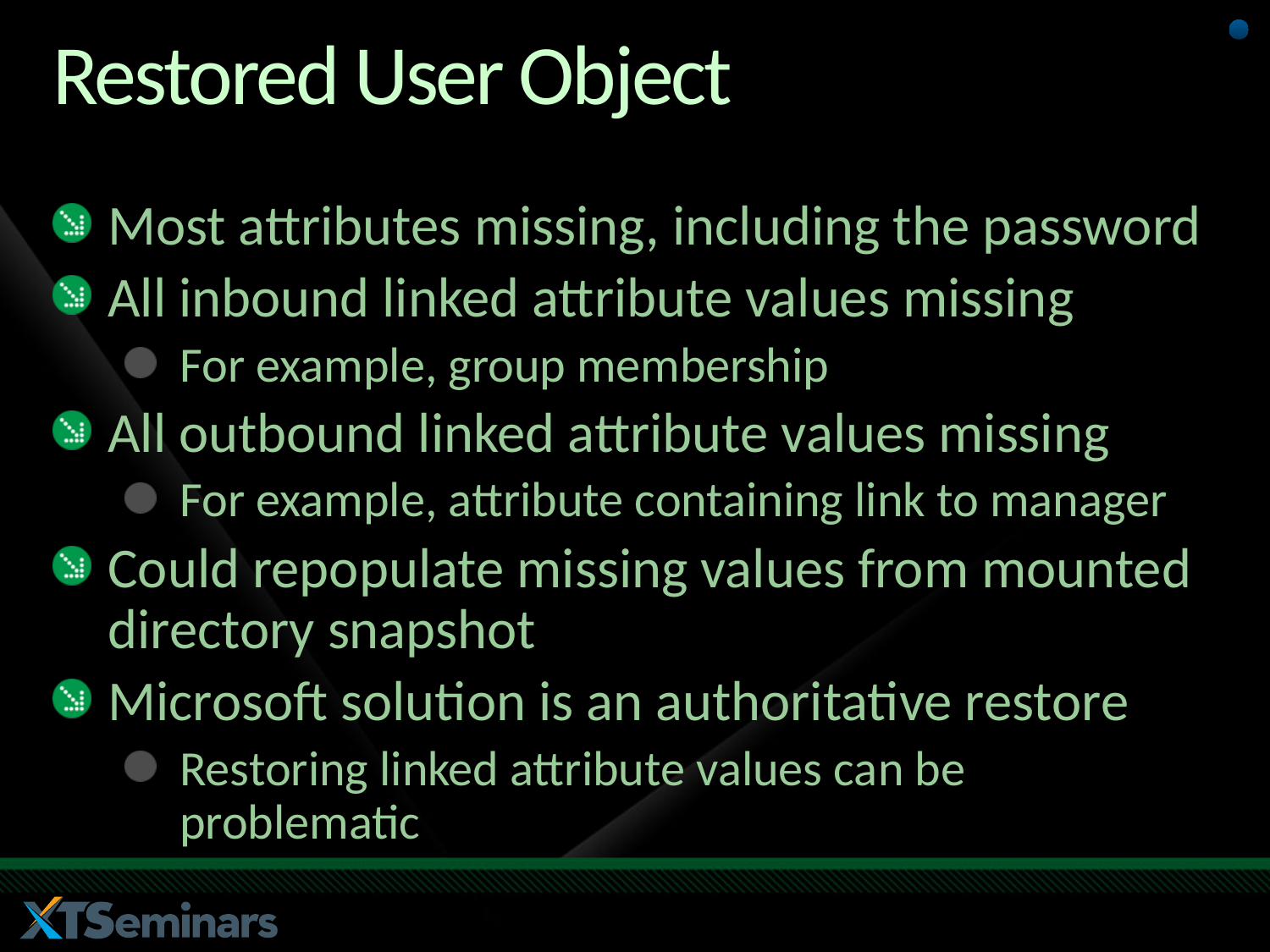

# Restored User Object
Most attributes missing, including the password
All inbound linked attribute values missing
For example, group membership
All outbound linked attribute values missing
For example, attribute containing link to manager
Could repopulate missing values from mounted directory snapshot
Microsoft solution is an authoritative restore
Restoring linked attribute values can be problematic